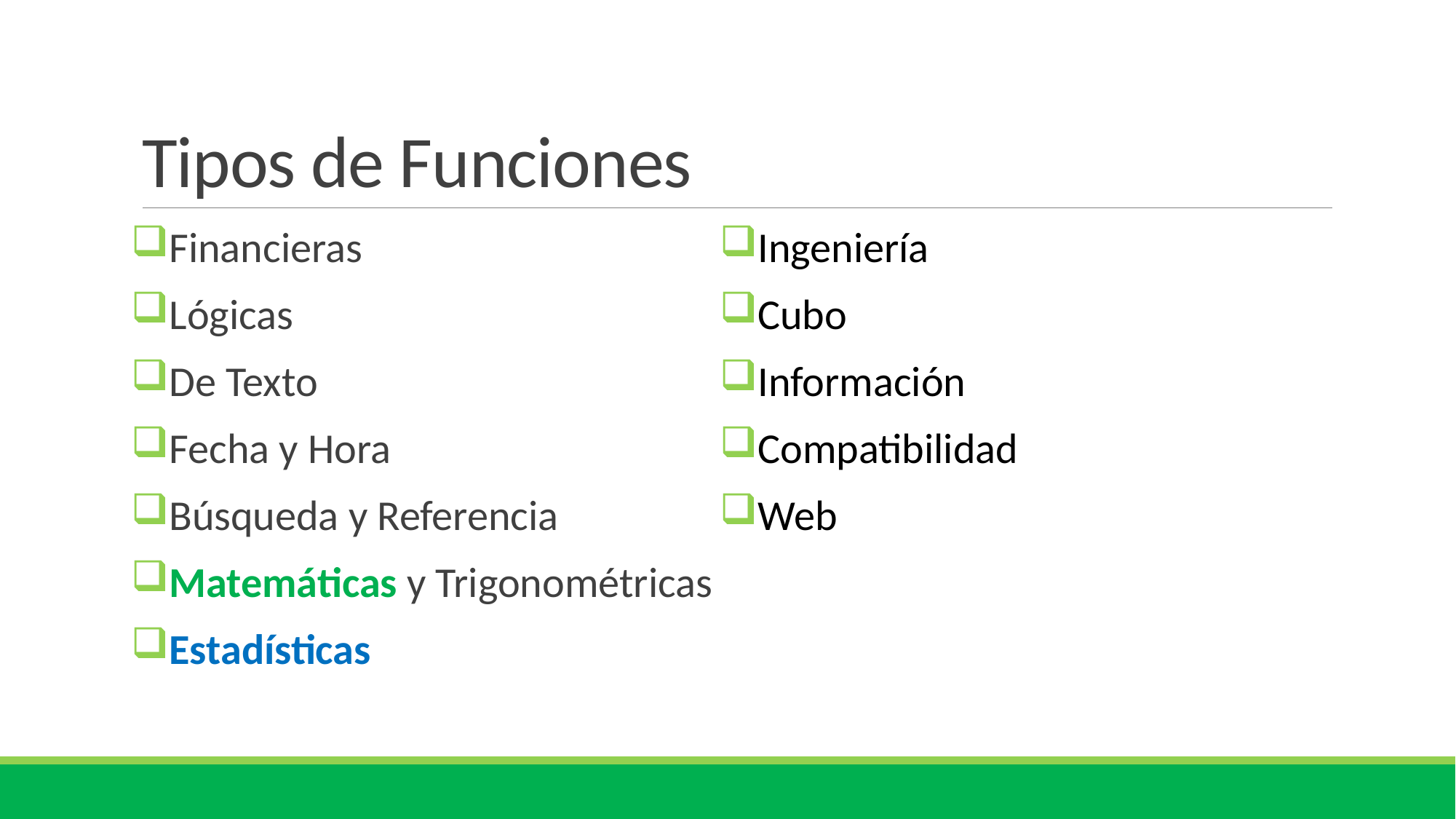

# Tipos de Funciones
Financieras
Lógicas
De Texto
Fecha y Hora
Búsqueda y Referencia
Matemáticas y Trigonométricas
Estadísticas
Ingeniería
Cubo
Información
Compatibilidad
Web